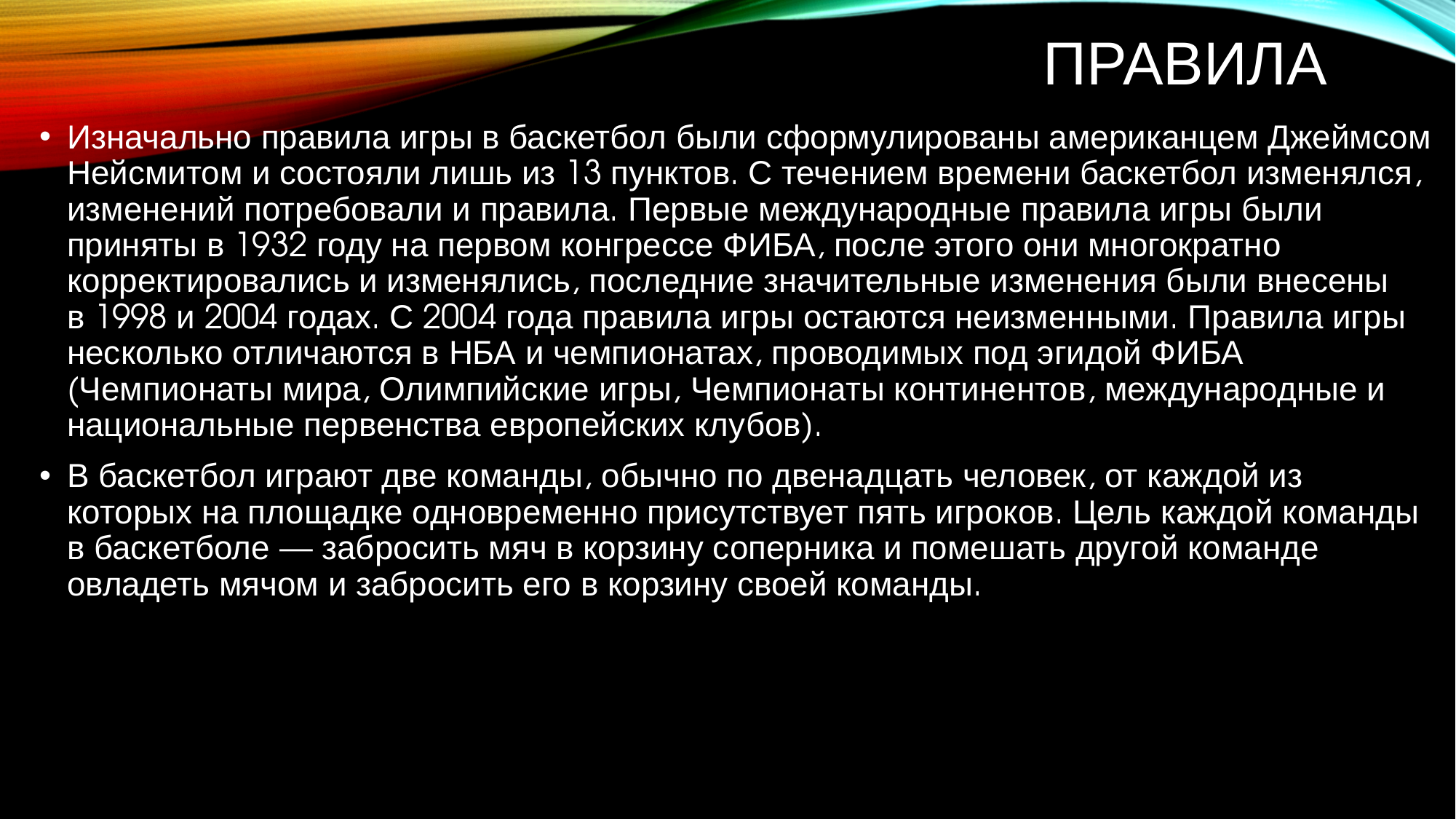

# Правила
Изначально правила игры в баскетбол были сформулированы американцем Джеймсом Нейсмитом и состояли лишь из 13 пунктов. С течением времени баскетбол изменялся, изменений потребовали и правила. Первые международные правила игры были приняты в 1932 году на первом конгрессе ФИБА, после этого они многократно корректировались и изменялись, последние значительные изменения были внесены в 1998 и 2004 годах. С 2004 года правила игры остаются неизменными. Правила игры несколько отличаются в НБА и чемпионатах, проводимых под эгидой ФИБА (Чемпионаты мира, Олимпийские игры, Чемпионаты континентов, международные и национальные первенства европейских клубов).
В баскетбол играют две команды, обычно по двенадцать человек, от каждой из которых на площадке одновременно присутствует пять игроков. Цель каждой команды в баскетболе — забросить мяч в корзину соперника и помешать другой команде овладеть мячом и забросить его в корзину своей команды.